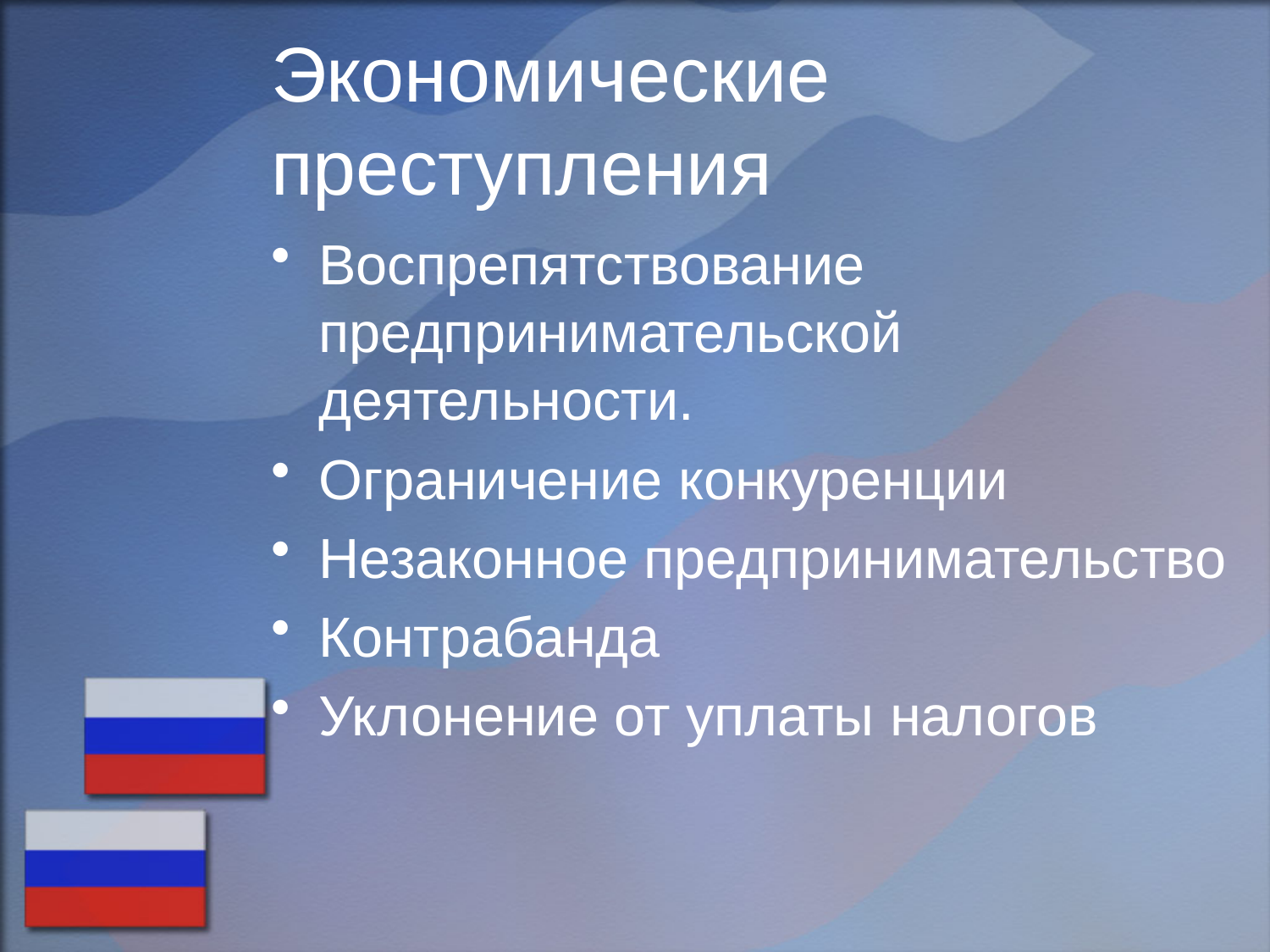

# Экономические преступления
Воспрепятствование предпринимательской деятельности.
Ограничение конкуренции
Незаконное предпринимательство
Контрабанда
Уклонение от уплаты налогов